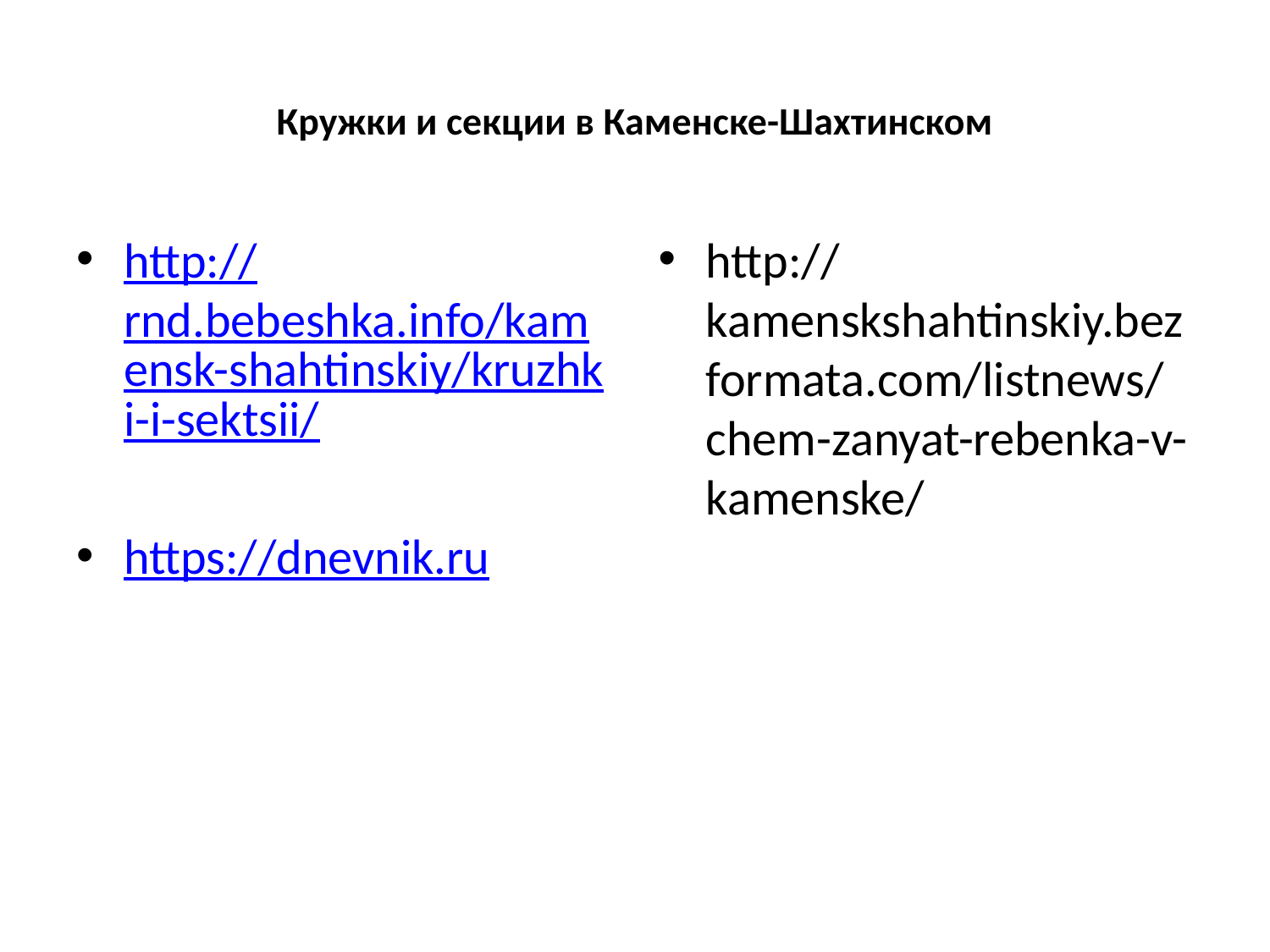

# Кружки и секции в Каменске-Шахтинском
http://rnd.bebeshka.info/kamensk-shahtinskiy/kruzhki-i-sektsii/

https://dnevnik.ru

http://kamenskshahtinskiy.bezformata.com/listnews/chem-zanyat-rebenka-v-kamenske/